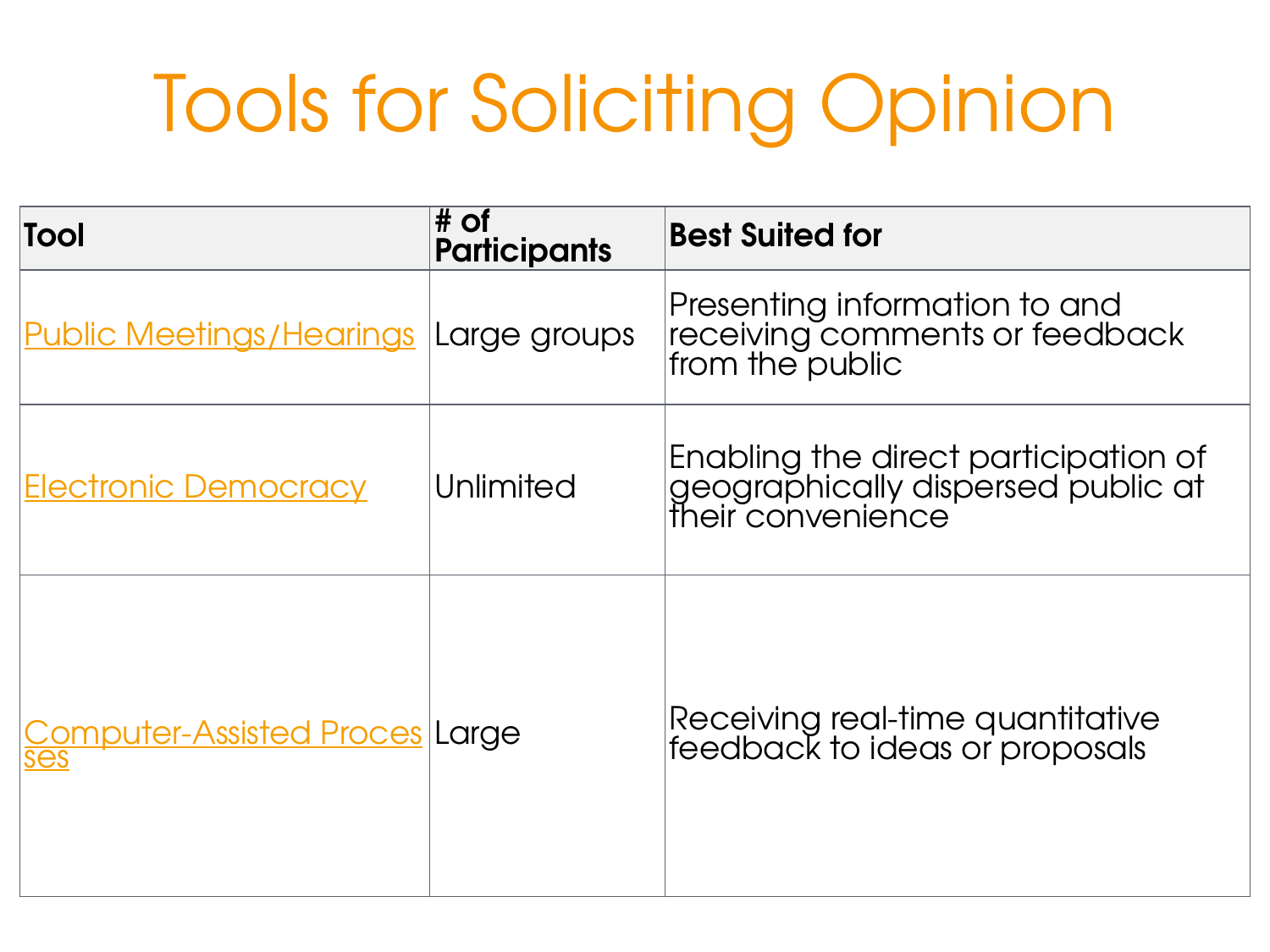

Tools for Soliciting Opinion
| Tool | # of Participants | Best Suited for |
| --- | --- | --- |
| Public Meetings/Hearings | Large groups | Presenting information to and receiving comments or feedback from the public |
| Electronic Democracy | Unlimited | Enabling the direct participation of geographically dispersed public at their convenience |
| Computer-Assisted Processes | Large | Receiving real-time quantitative feedback to ideas or proposals |